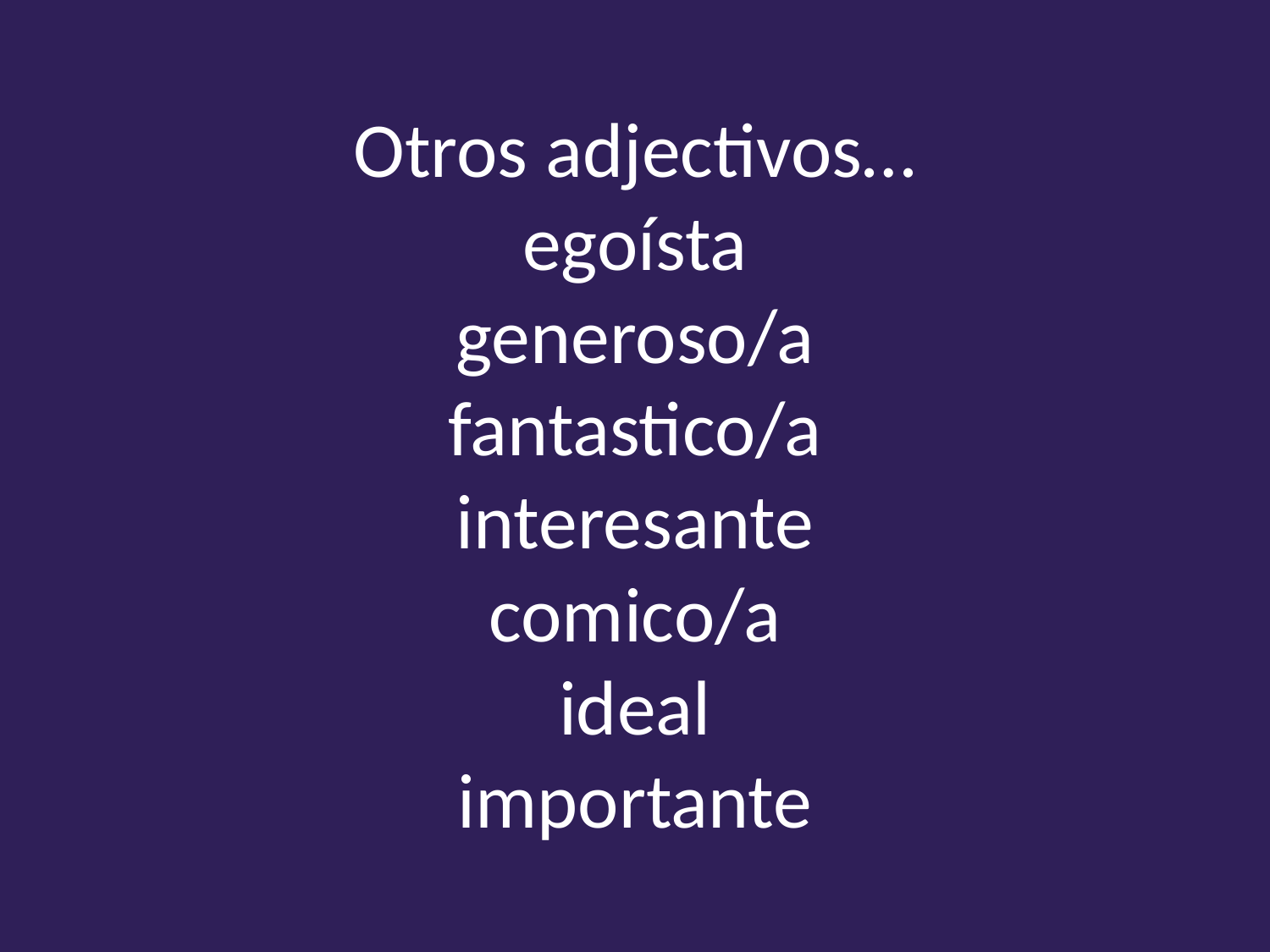

# Otros adjectivos… egoísta generoso/a fantastico/a interesante comico/a ideal importante